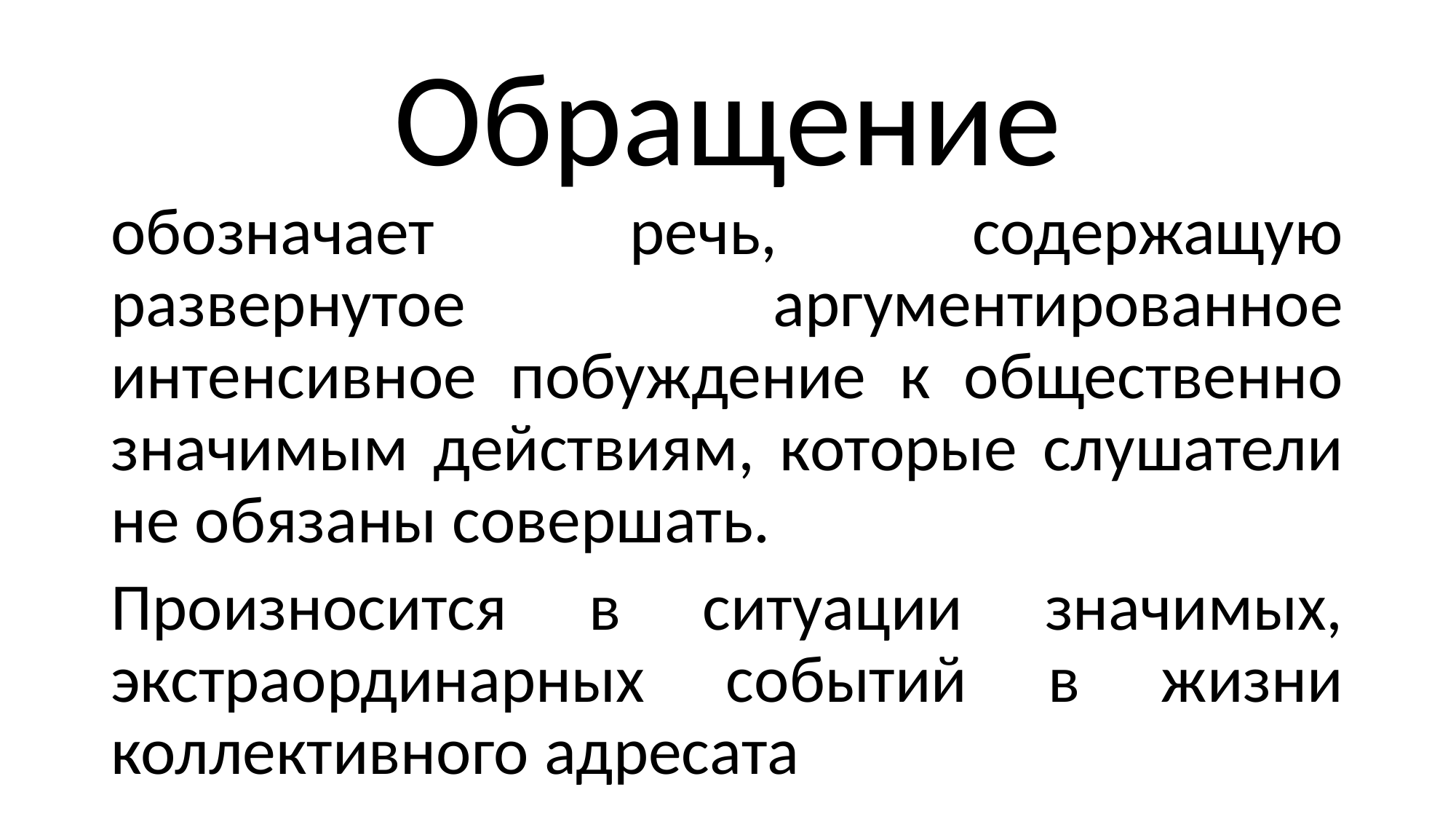

# Обращение
обозначает речь, содержащую развернутое аргументированное интенсивное побуждение к общественно значимым действиям, которые слушатели не обязаны совершать.
Произносится в ситуации значимых, экстраординарных событий в жизни коллективного адресата